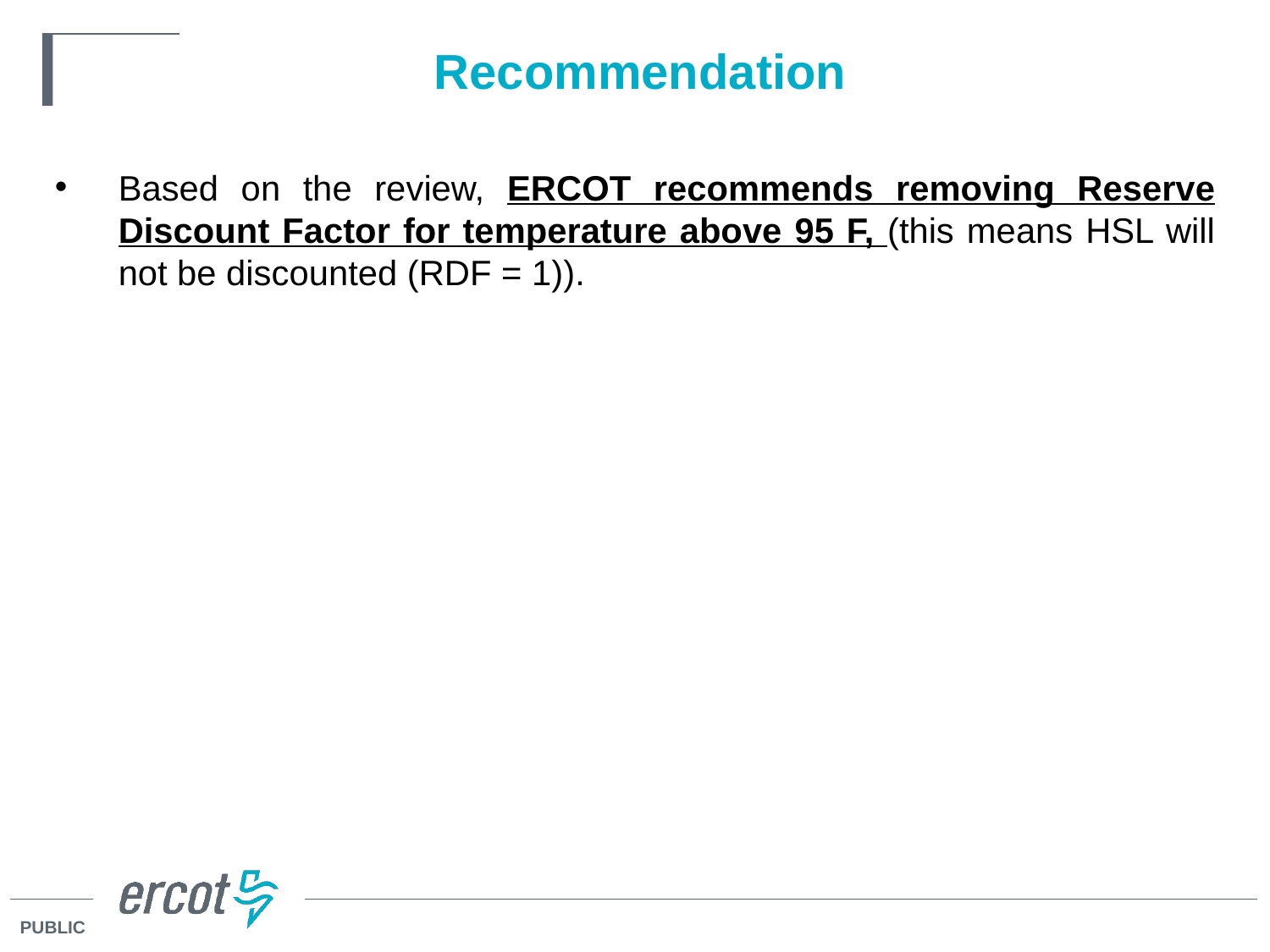

# Recommendation

Based on the review, ERCOT recommends removing Reserve Discount Factor for temperature above 95 F, (this means HSL will not be discounted (RDF = 1)).